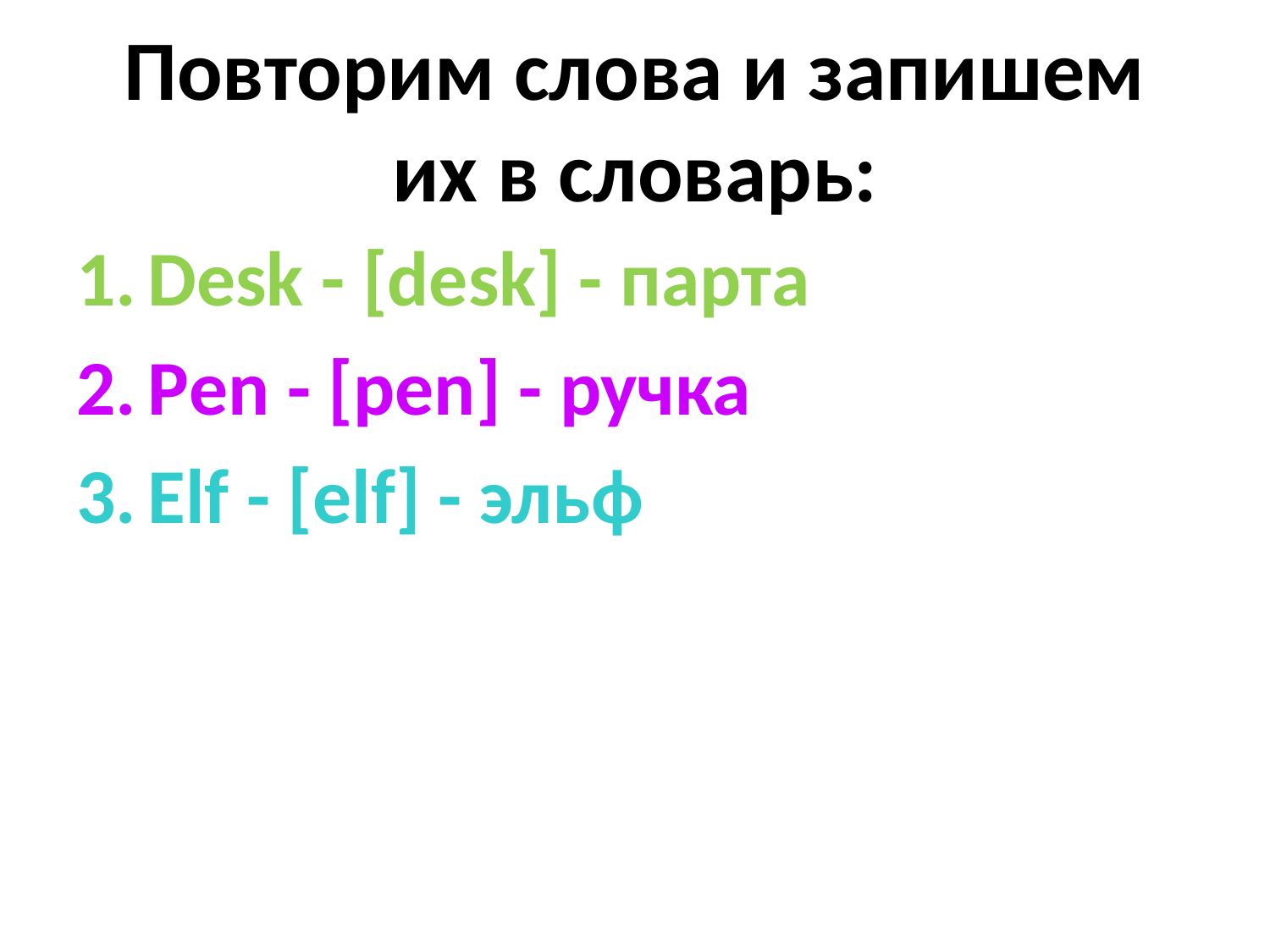

# Повторим слова и запишем их в словарь:
Desk - [desk] - парта
Pen - [pen] - ручка
Elf - [elf] - эльф